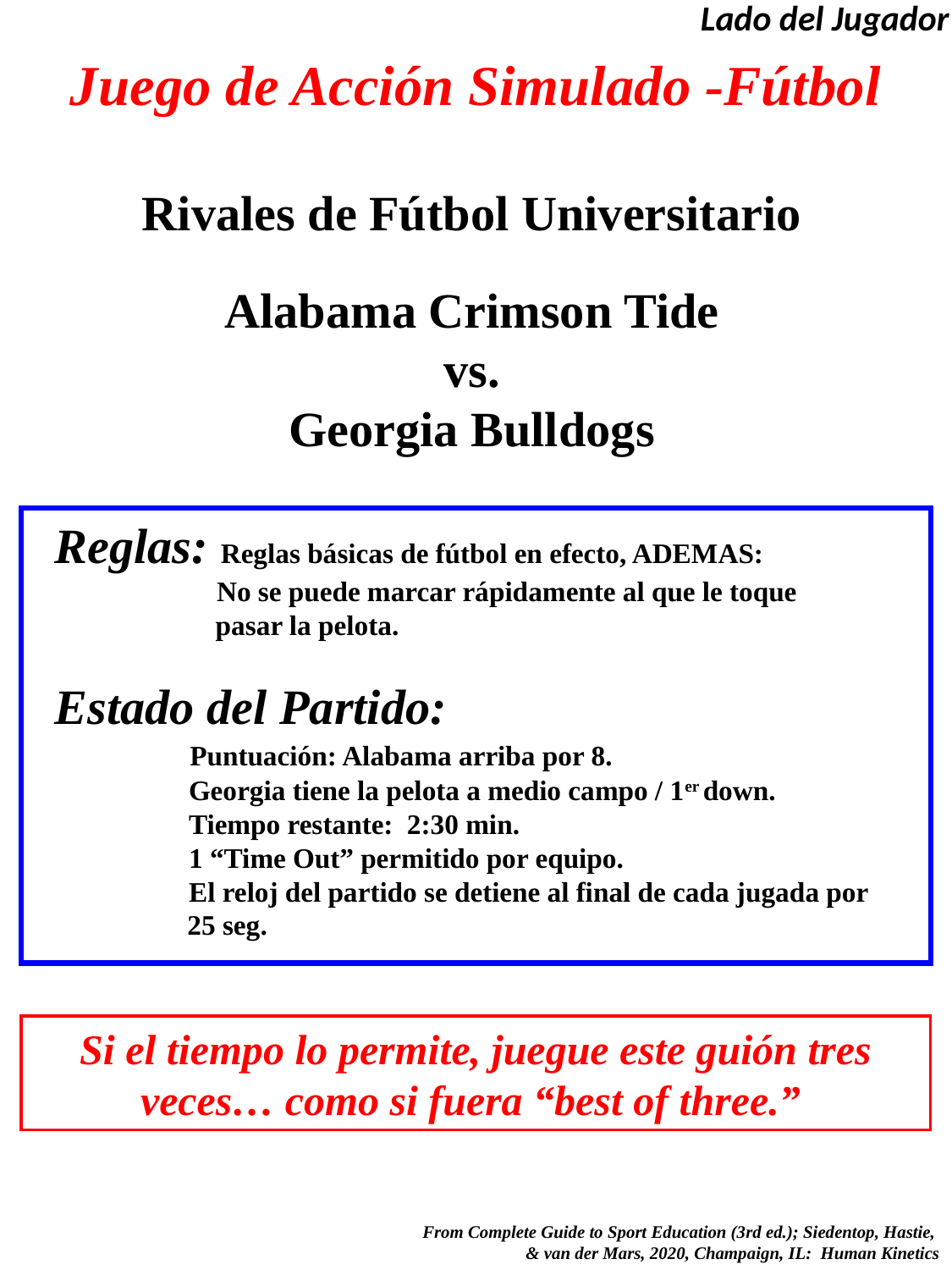

Lado del Jugador
# Juego de Acción Simulado -Fútbol
Rivales de Fútbol Universitario

Alabama Crimson Tide
vs.
Georgia Bulldogs

Reglas: Reglas básicas de fútbol en efecto, ADEMAS:
	     No se puede marcar rápidamente al que le toque
                       pasar la pelota.

Estado del Partido:
	 Puntuación: Alabama arriba por 8.
   	 Georgia tiene la pelota a medio campo / 1er down.
    	 Tiempo restante:  2:30 min.
	 1 “Time Out” permitido por equipo.
	 El reloj del partido se detiene al final de cada jugada por
                   25 seg.

Si el tiempo lo permite, juegue este guión tres veces… como si fuera “best of three.”
 From Complete Guide to Sport Education (3rd ed.); Siedentop, Hastie,
& van der Mars, 2020, Champaign, IL:  Human Kinetics